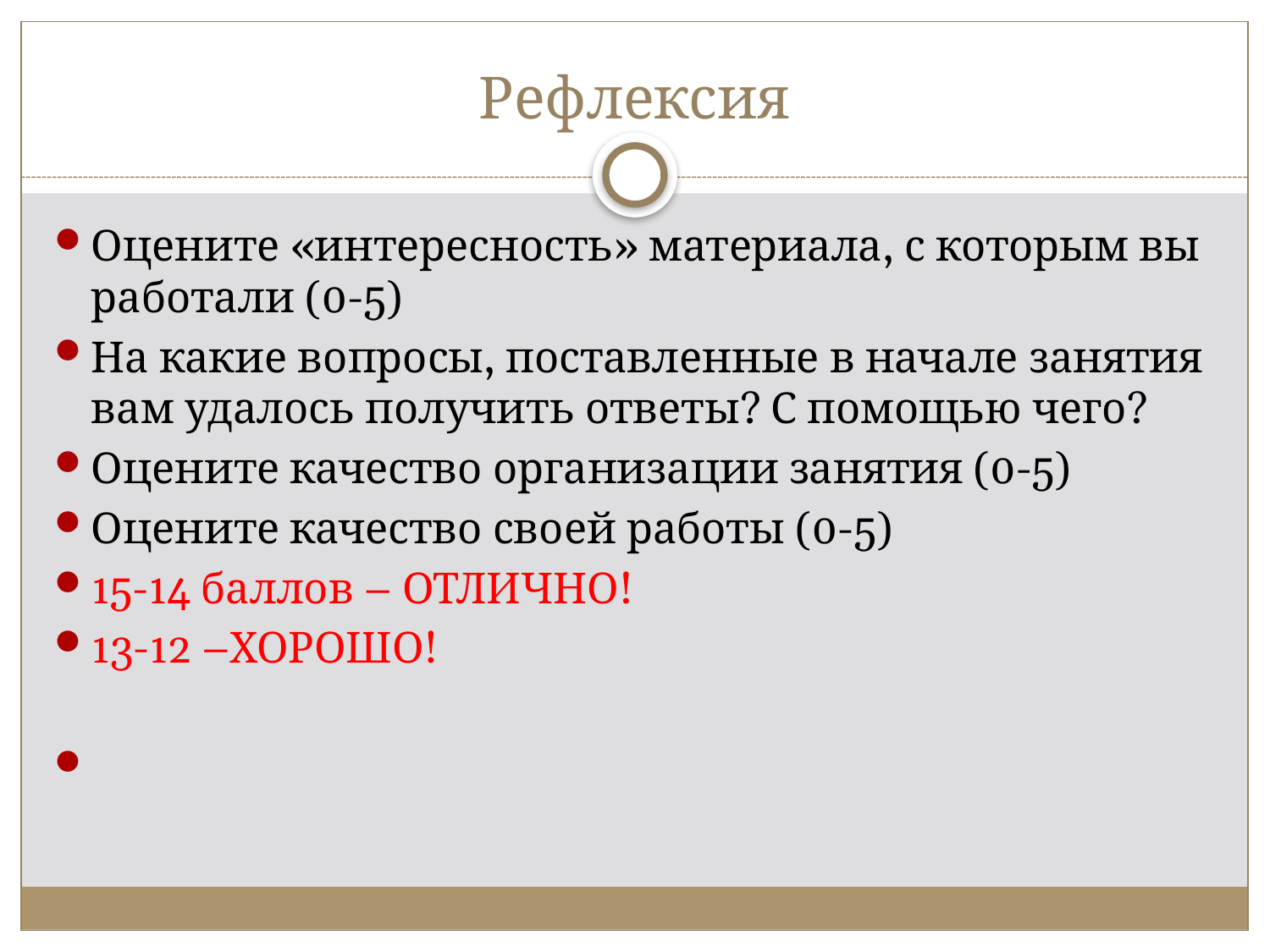

# Рефлексия
Оцените «интересность» материала, с которым вы работали (0-5)
На какие вопросы, поставленные в начале занятия вам удалось получить ответы? С помощью чего?
Оцените качество организации занятия (0-5)
Оцените качество своей работы (0-5)
15-14 баллов – ОТЛИЧНО!
13-12 –ХОРОШО!